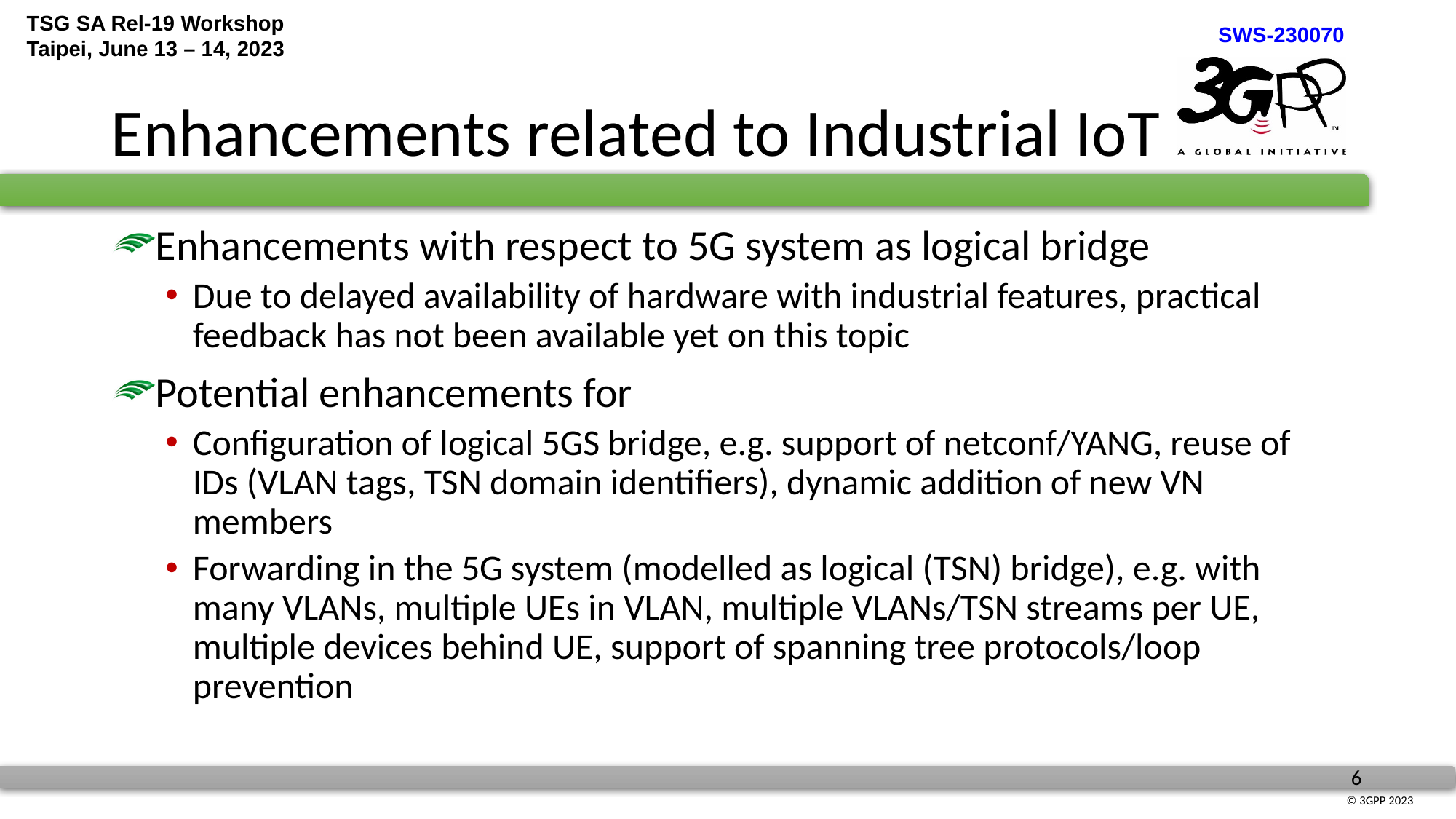

# Enhancements related to Industrial IoT
Enhancements with respect to 5G system as logical bridge
Due to delayed availability of hardware with industrial features, practical feedback has not been available yet on this topic
Potential enhancements for
Configuration of logical 5GS bridge, e.g. support of netconf/YANG, reuse of IDs (VLAN tags, TSN domain identifiers), dynamic addition of new VN members
Forwarding in the 5G system (modelled as logical (TSN) bridge), e.g. with many VLANs, multiple UEs in VLAN, multiple VLANs/TSN streams per UE, multiple devices behind UE, support of spanning tree protocols/loop prevention